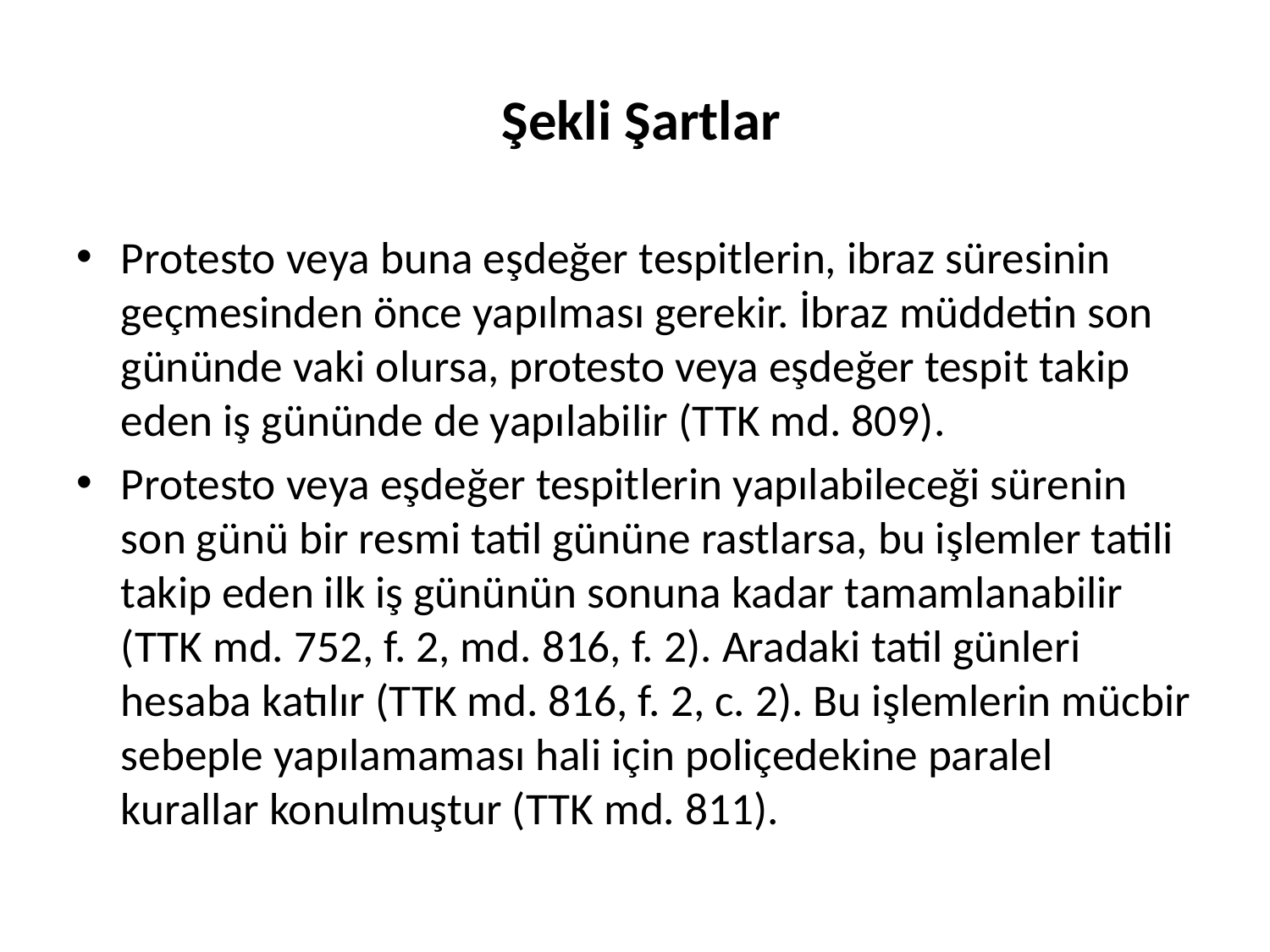

# Şekli Şartlar
Protesto veya buna eşdeğer tespitlerin, ibraz süresinin geçmesinden önce yapılması gerekir. İbraz müddetin son gününde vaki olursa, protesto veya eşdeğer tespit takip eden iş gününde de yapılabilir (TTK md. 809).
Protesto veya eşdeğer tespitlerin yapılabileceği sürenin son günü bir resmi tatil gününe rastlarsa, bu işlemler tatili takip eden ilk iş gününün sonuna kadar tamamlanabilir (TTK md. 752, f. 2, md. 816, f. 2). Aradaki tatil günleri hesaba katılır (TTK md. 816, f. 2, c. 2). Bu işlemlerin mücbir sebeple yapılamaması hali için poliçedekine paralel kurallar konulmuştur (TTK md. 811).